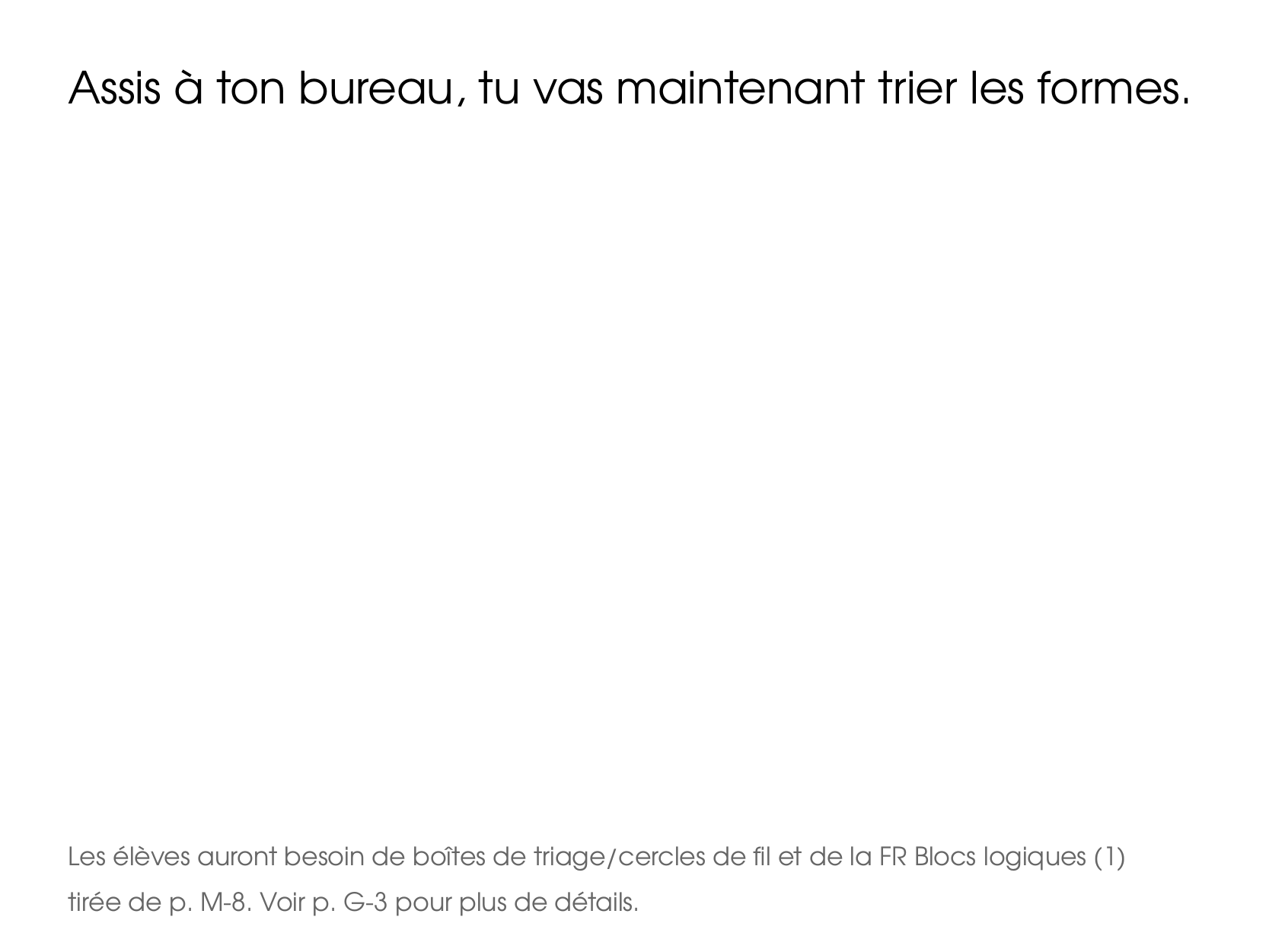

Assis à ton bureau, tu vas maintenant trier les formes.
Les élèves auront besoin de boîtes de triage/cercles de fil et de la FR Blocs logiques (1) tirée de p. M-8. Voir p. G-3 pour plus de détails.